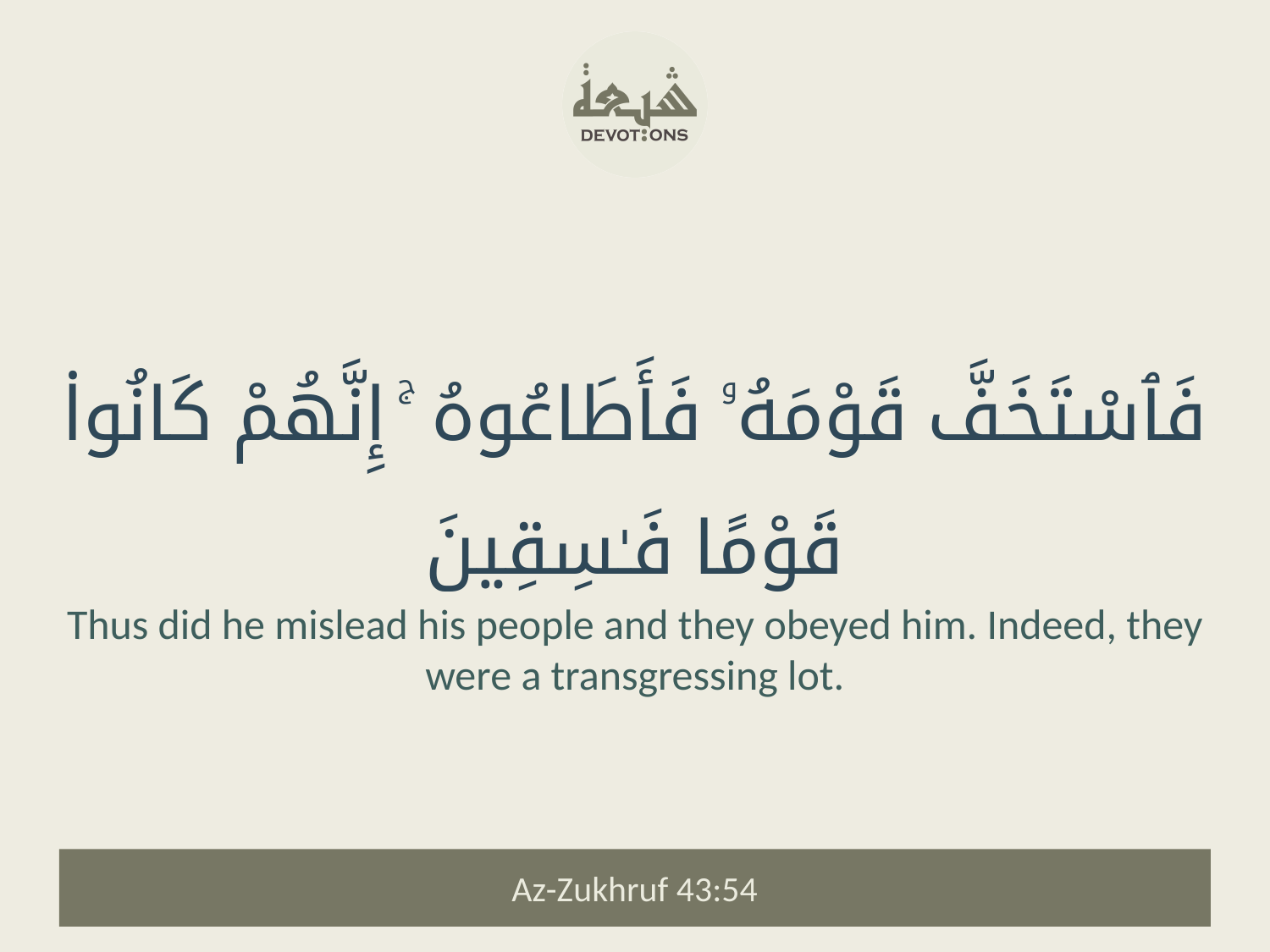

فَٱسْتَخَفَّ قَوْمَهُۥ فَأَطَاعُوهُ ۚ إِنَّهُمْ كَانُوا۟ قَوْمًا فَـٰسِقِينَ
Thus did he mislead his people and they obeyed him. Indeed, they were a transgressing lot.
Az-Zukhruf 43:54